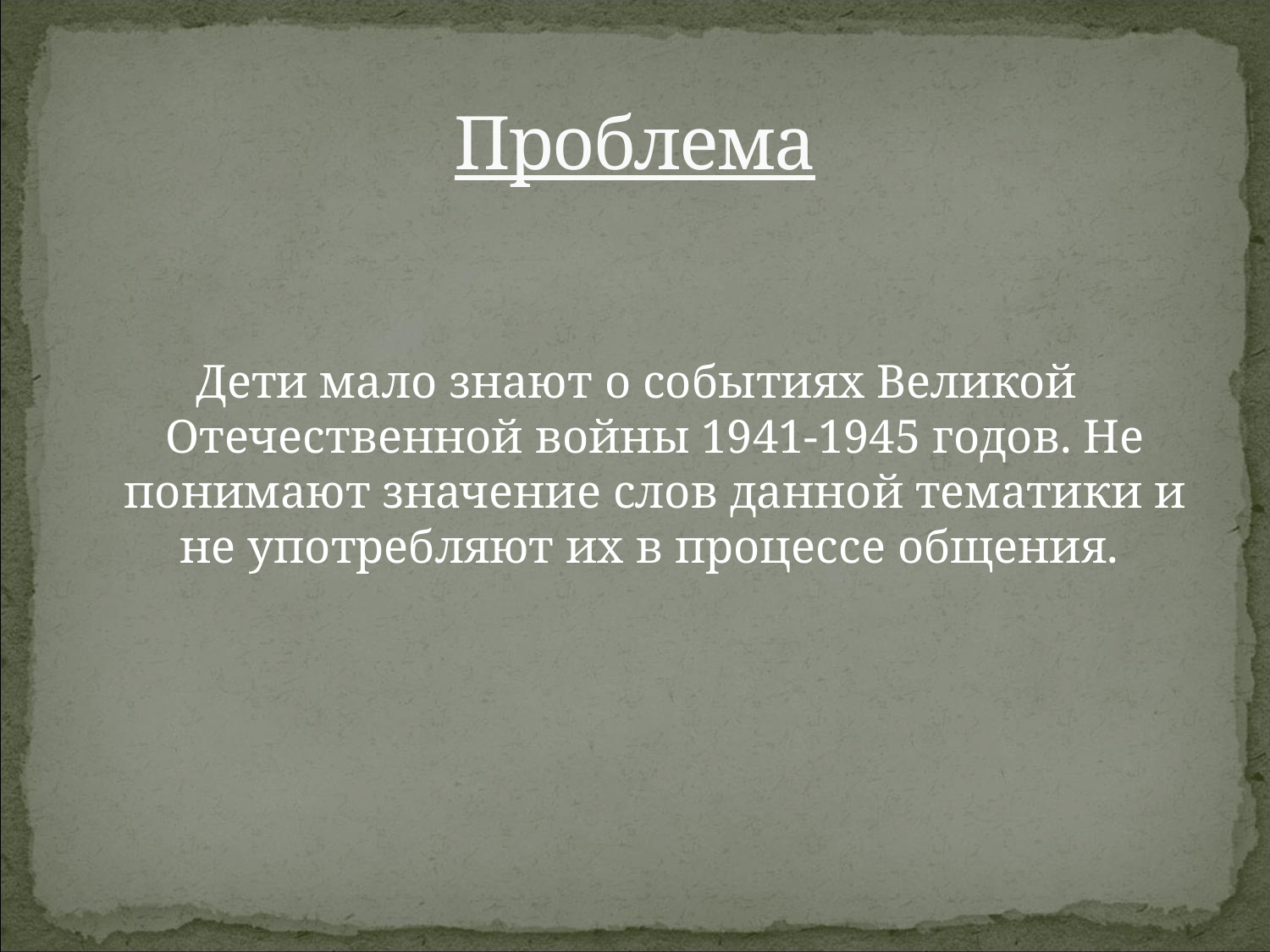

# Проблема
Дети мало знают о событиях Великой Отечественной войны 1941-1945 годов. Не понимают значение слов данной тематики и не употребляют их в процессе общения.